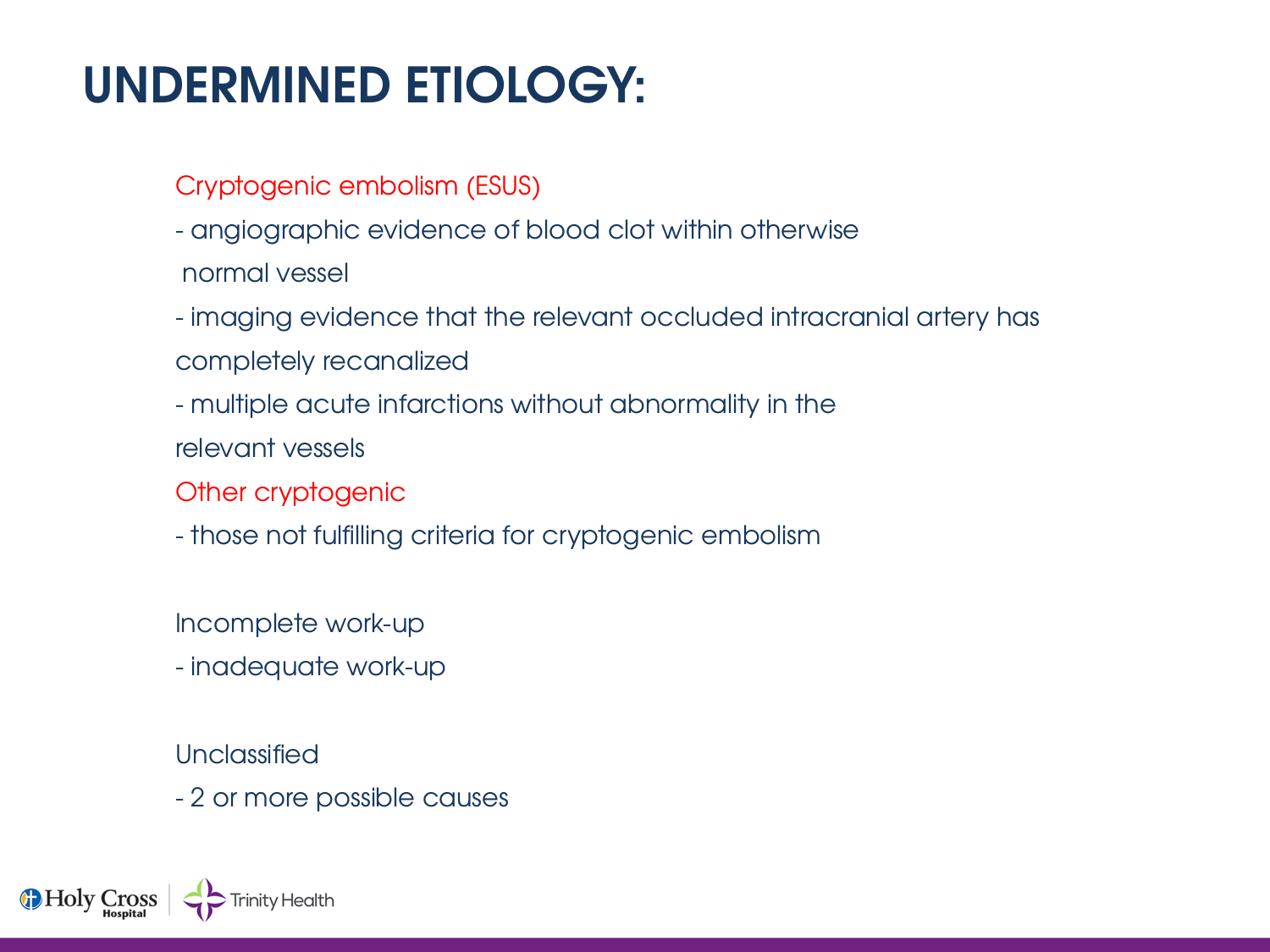

UNDERMINED ETIOLOGY:

	Cryptogenic embolism (ESUS)
		- angiographic evidence of blood clot within otherwise
		 normal vessel
		- imaging evidence that the relevant occluded intracranial artery has
		completely recanalized
		- multiple acute infarctions without abnormality in the
		relevant vessels
	Other cryptogenic
		- those not fulfilling criteria for cryptogenic embolism

	Incomplete work-up
		- inadequate work-up

	Unclassified
		- 2 or more possible causes